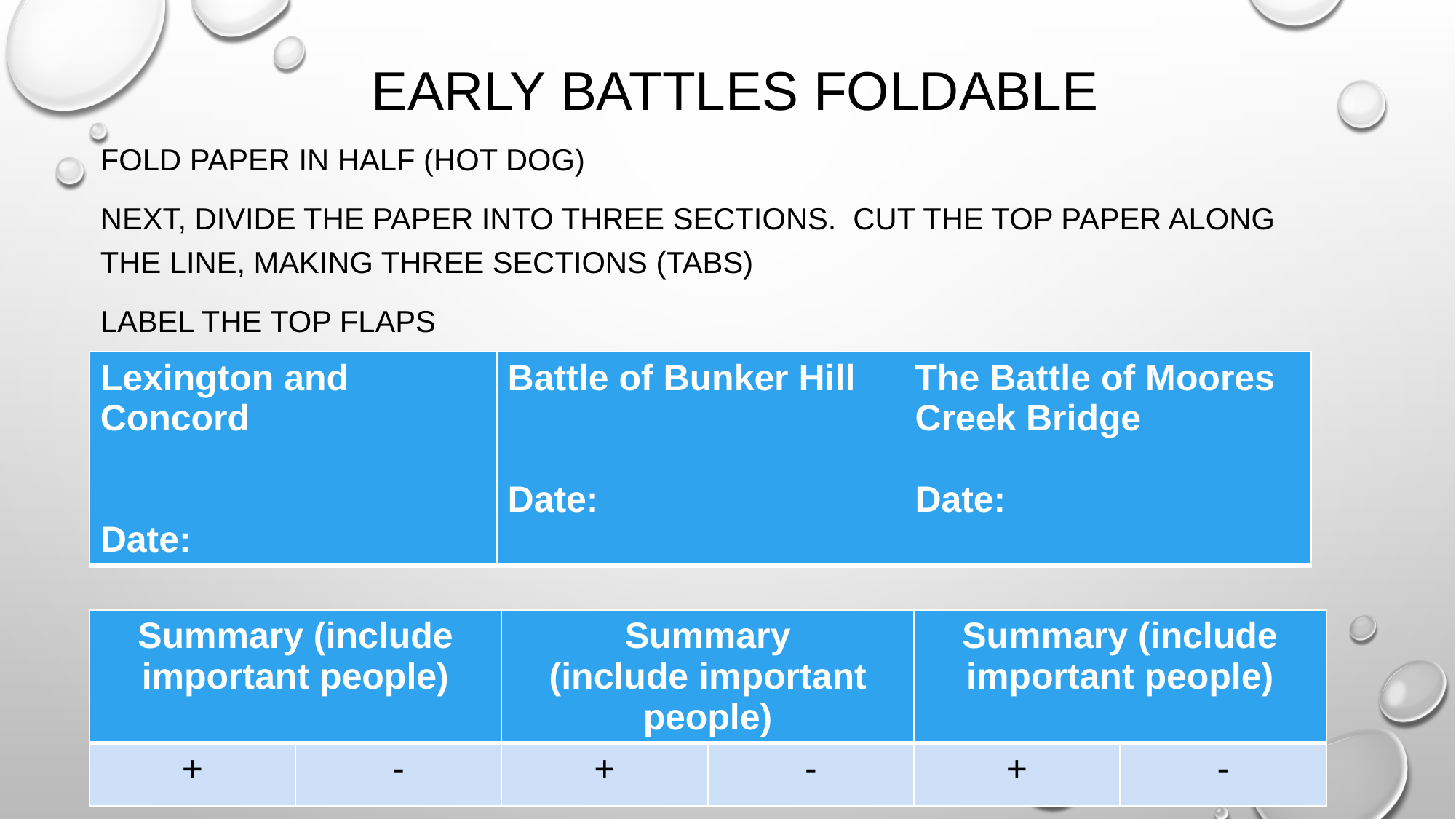

# Early Battles Foldable
Fold paper in half (hot Dog)
Next, divide the paper into three sections.  Cut the top paper along the line, making three sections (tabs)
Label the top flaps

Inside Flap:
| Lexington and Concord Date: | Battle of Bunker Hill Date: | The Battle of Moores Creek Bridge Date: |
| --- | --- | --- |
| Summary (include important people) |  | Summary (include important people) |  | Summary (include important people) |  |
| --- | --- | --- | --- | --- | --- |
| + | - | + | - | + | - |